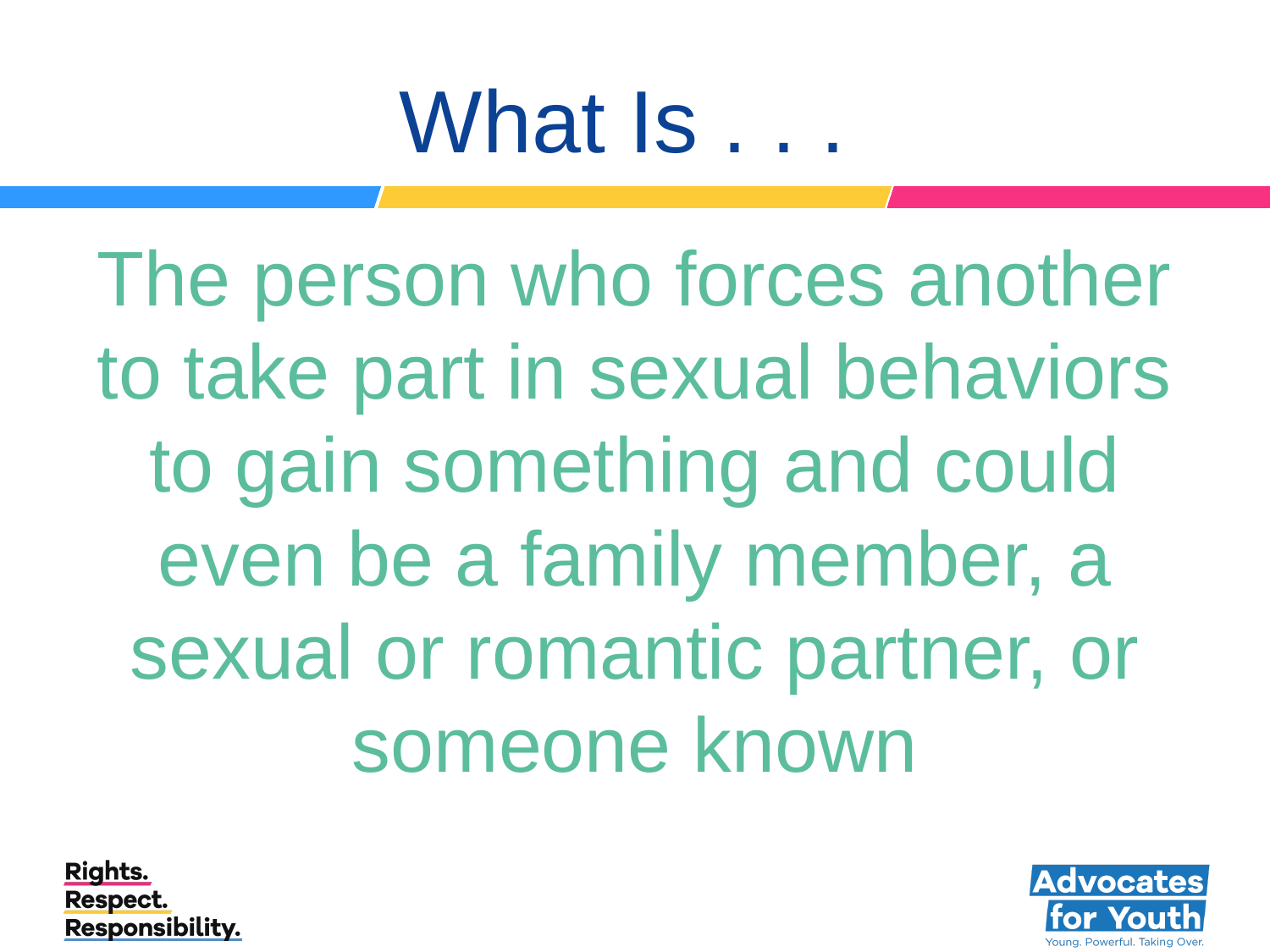

# What Is . . .
The person who forces another to take part in sexual behaviors to gain something and could even be a family member, a sexual or romantic partner, or someone known